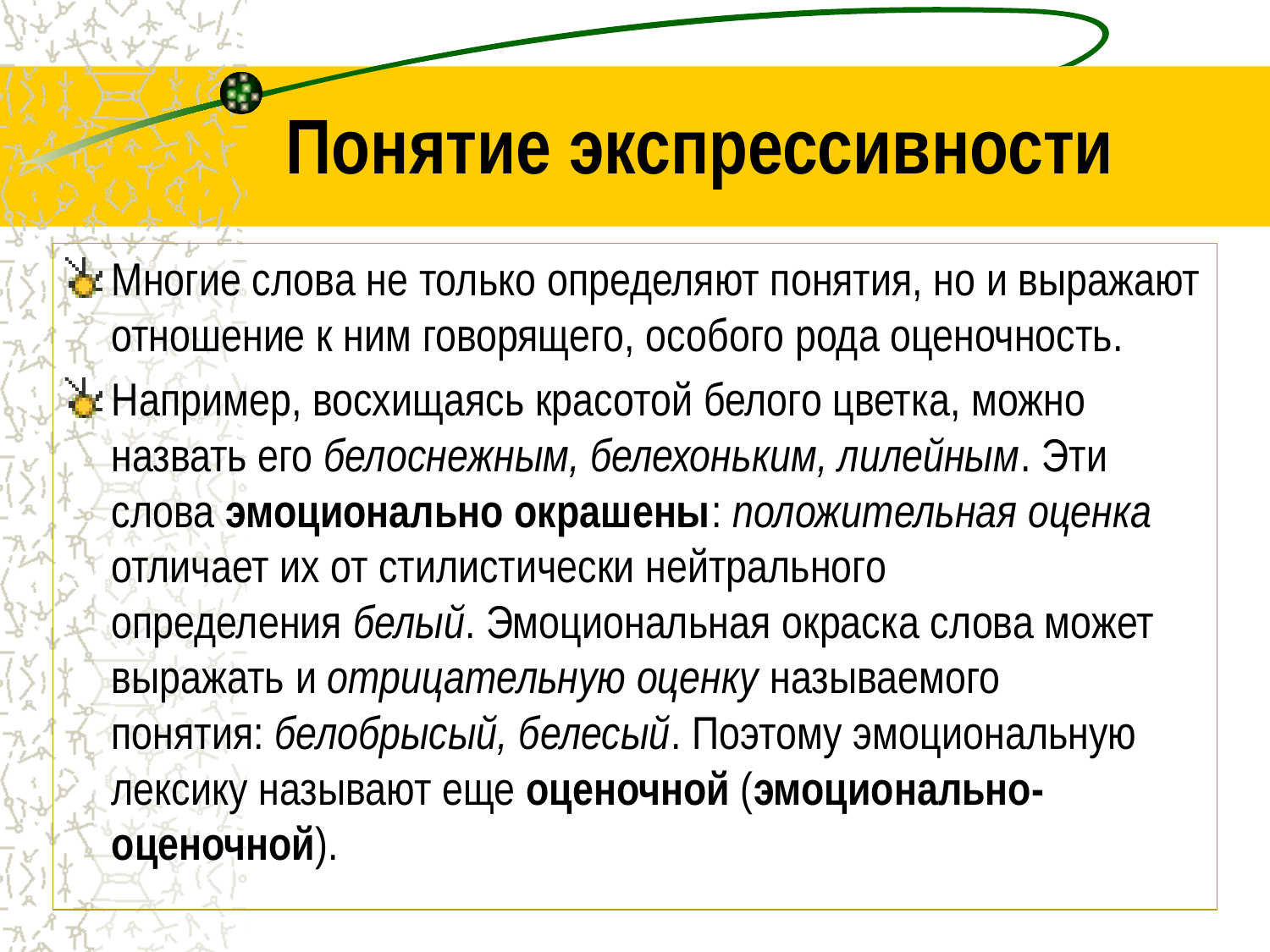

# Понятие экспрессивности
Многие слова не только определяют понятия, но и выражают отношение к ним говорящего, особого рода оценочность.
Например, восхищаясь красотой белого цветка, можно назвать его белоснежным, белехоньким, лилейным. Эти слова эмоционально окрашены: положительная оценка отличает их от стилистически нейтрального определения белый. Эмоциональная окраска слова может выражать и отрицательную оценку называемого понятия: белобрысый, белесый. Поэтому эмоциональную лексику называют еще оценочной (эмоционально-оценочной).